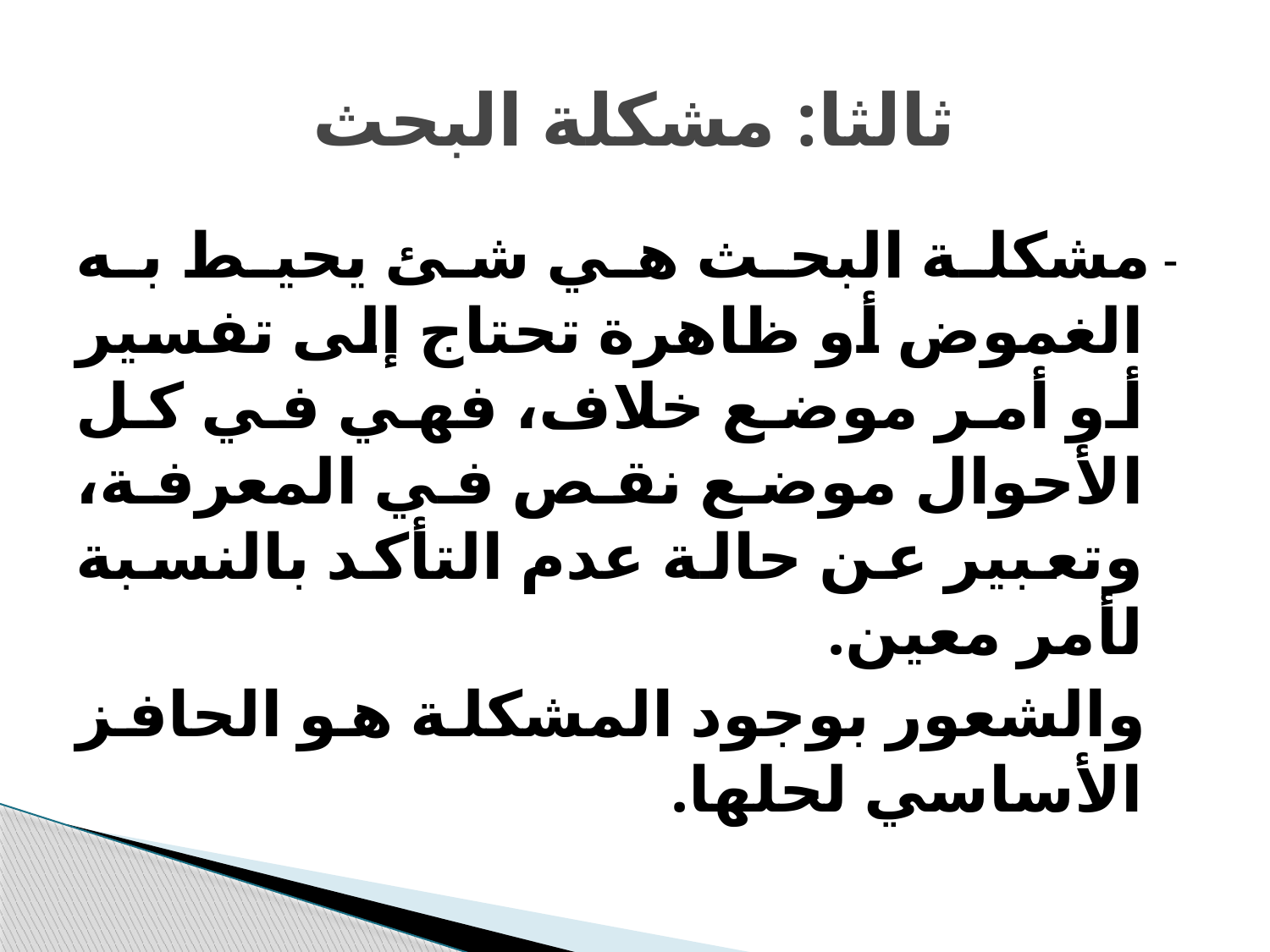

# ثالثا: مشكلة البحث
- مشكلة البحث هي شئ يحيط به الغموض أو ظاهرة تحتاج إلى تفسير أو أمر موضع خلاف، فهي في كل الأحوال موضع نقص في المعرفة، وتعبير عن حالة عدم التأكد بالنسبة لأمر معين.
  والشعور بوجود المشكلة هو الحافز الأساسي لحلها.